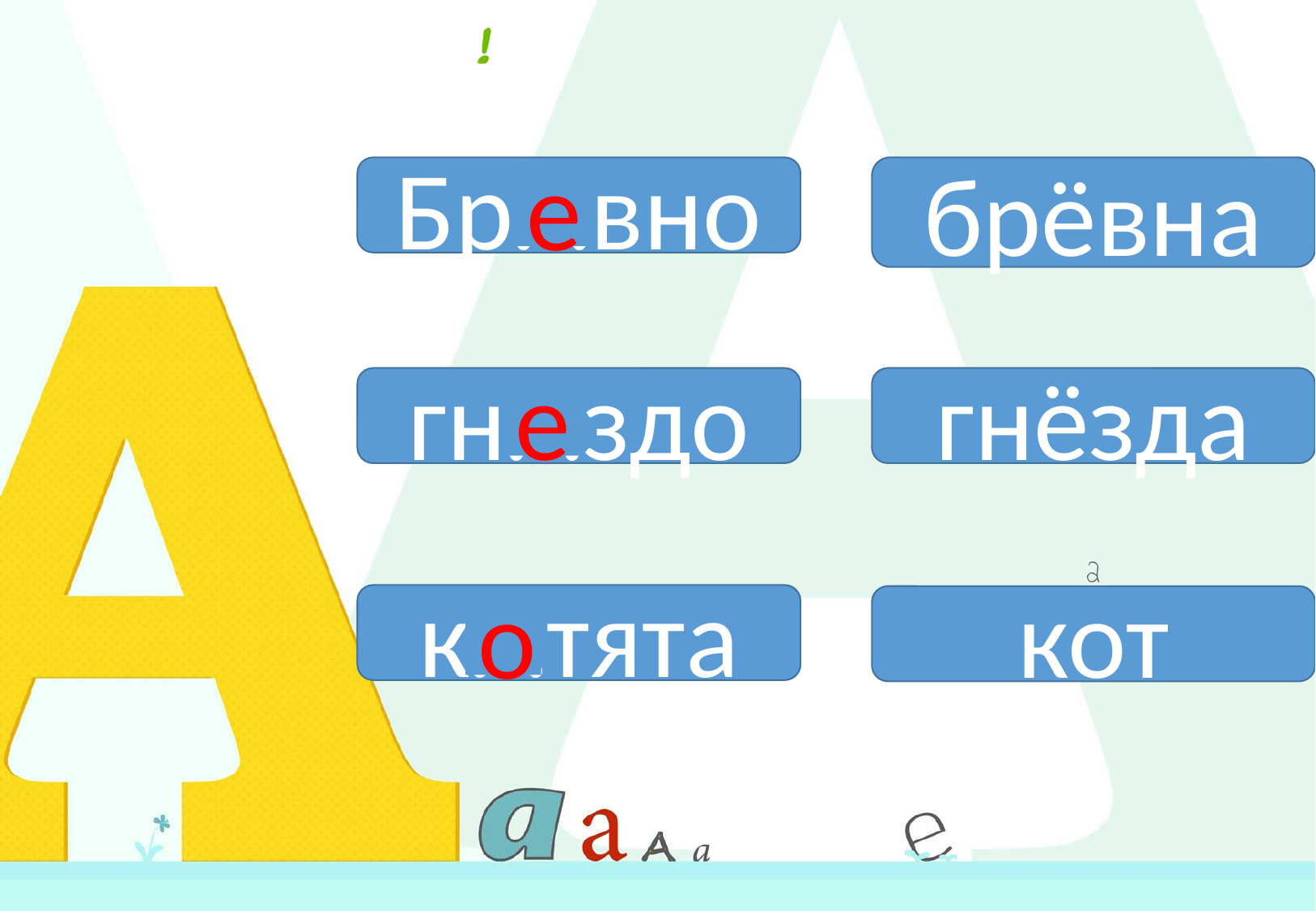

брёвна
Бр…вно
е
гн…здо
гнёзда
е
к…тята
кот
о